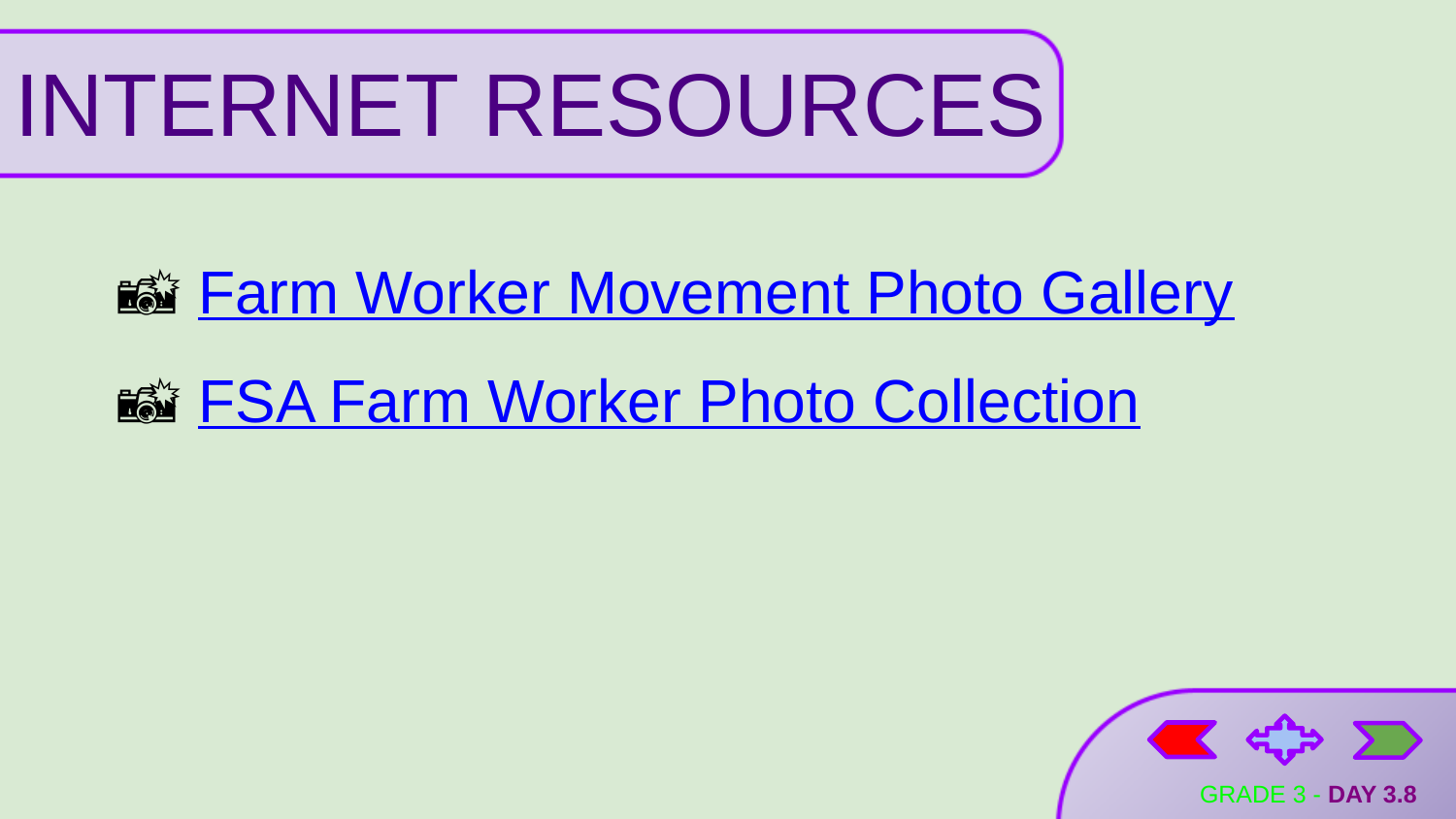

# INTERNET RESOURCES
📸 Farm Worker Movement Photo Gallery
📸 FSA Farm Worker Photo Collection

GRADE 3 - DAY 3.8